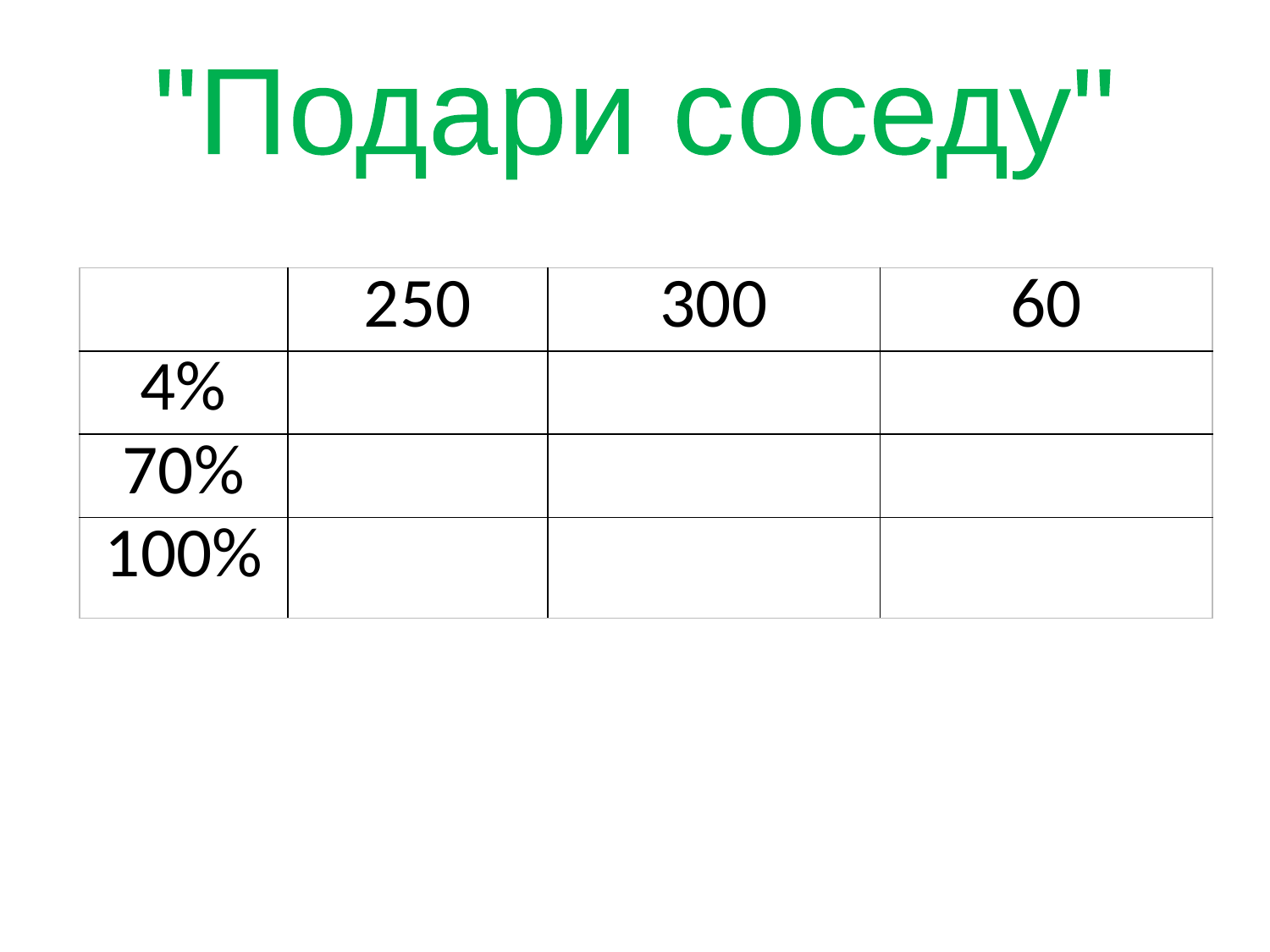

"Подари соседу"
|  | 250 | 300 | 60 |
| --- | --- | --- | --- |
| 4% |  |  |  |
| 70% |  |  |  |
| 100% |  |  |  |